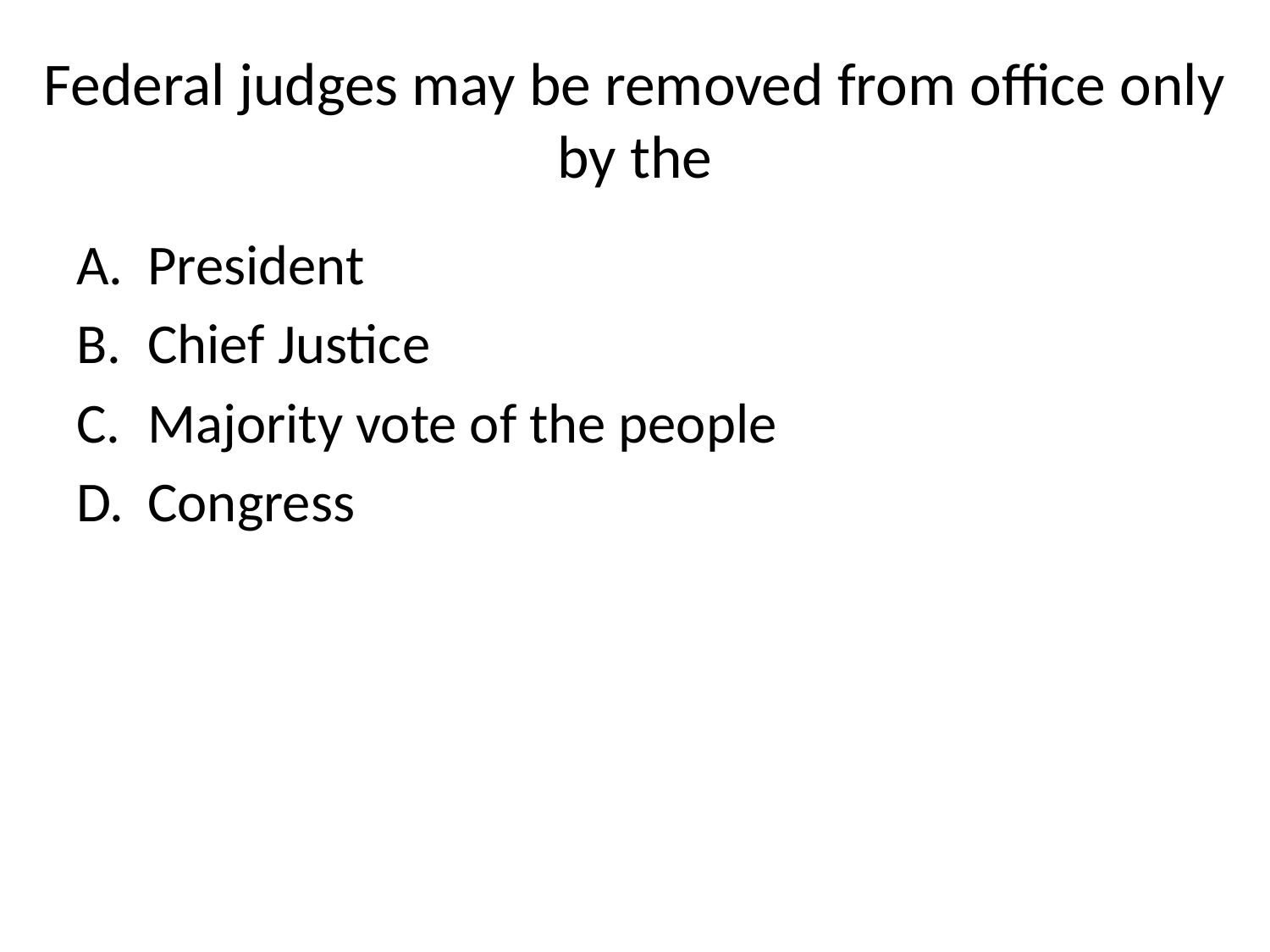

# Federal judges may be removed from office only by the
President
Chief Justice
Majority vote of the people
Congress